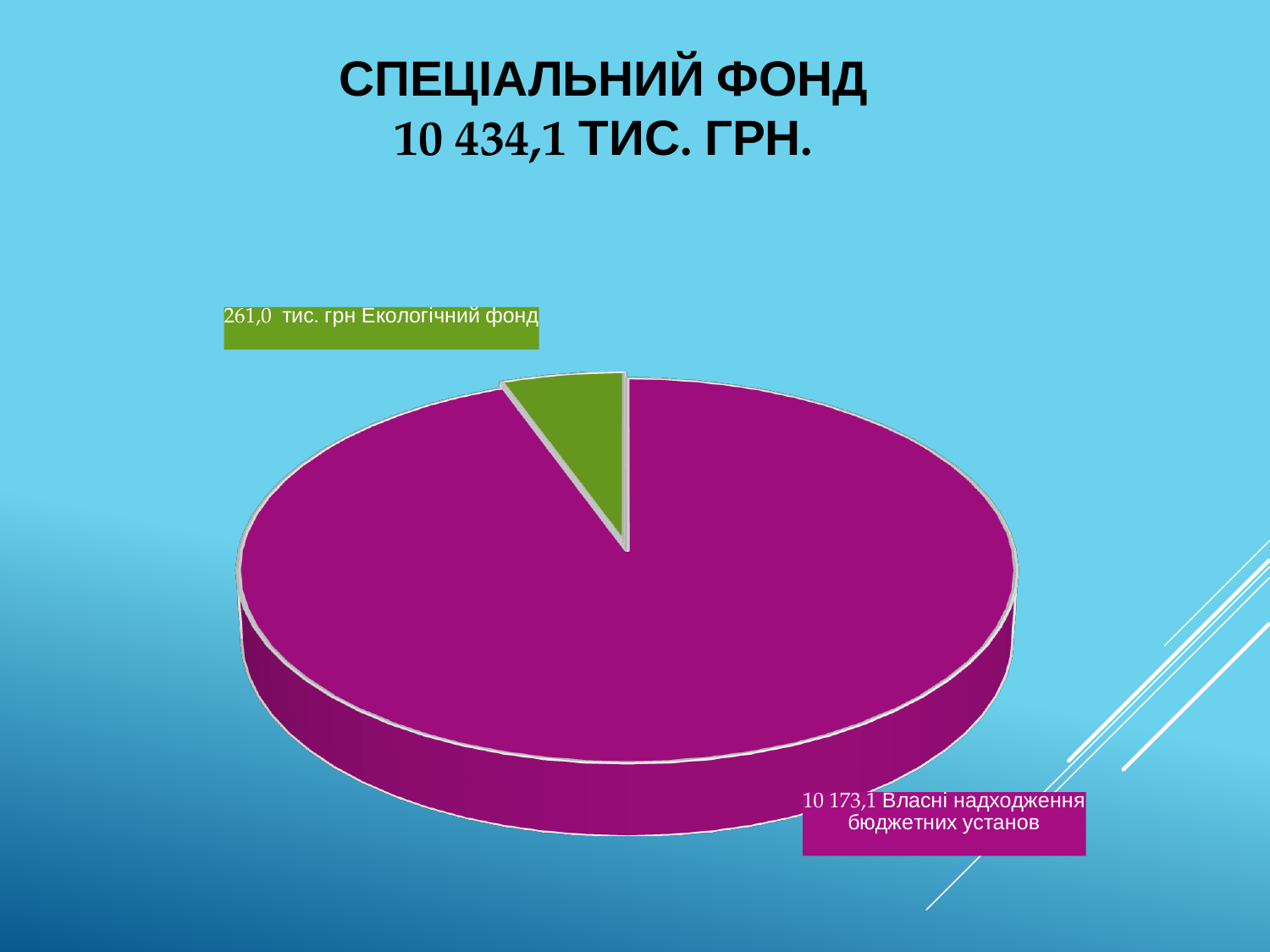

# Спеціальний фонд 10 434,1 тис. грн.

[unsupported chart]